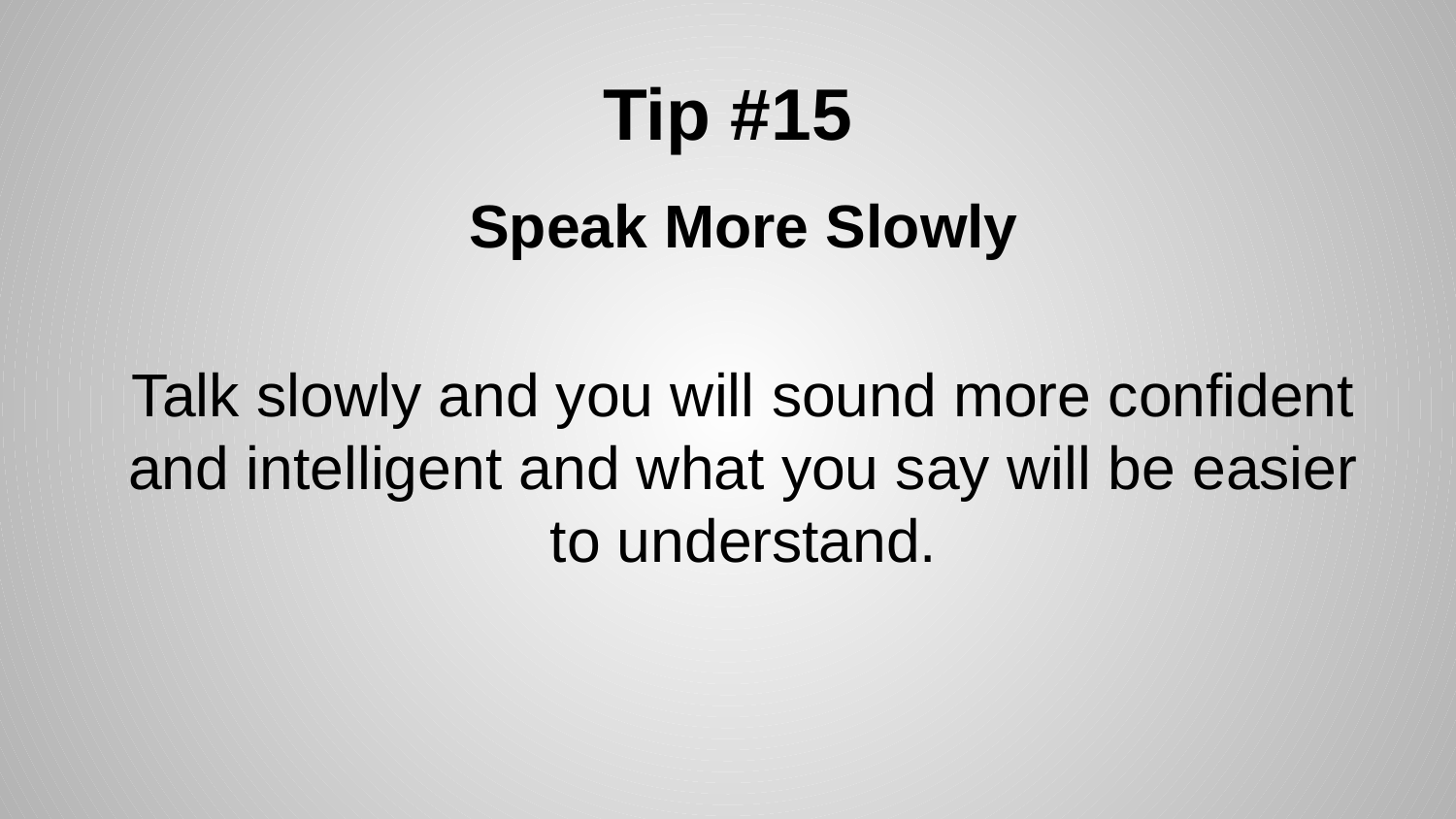

# Tip #15

Speak More Slowly

Talk slowly and you will sound more confident and intelligent and what you say will be easier to understand.